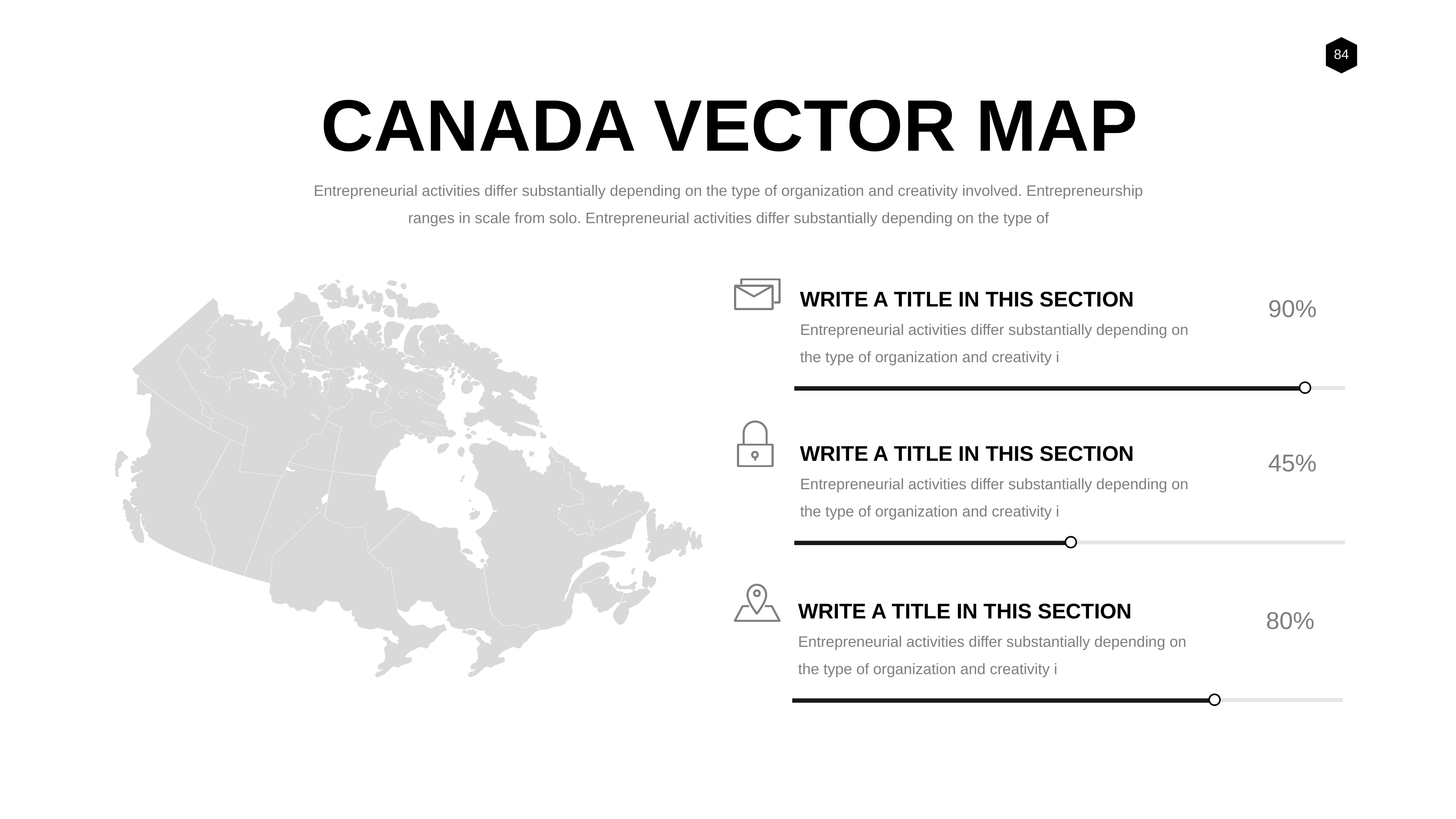

CANADA VECTOR MAP
Entrepreneurial activities differ substantially depending on the type of organization and creativity involved. Entrepreneurship ranges in scale from solo. Entrepreneurial activities differ substantially depending on the type of
WRITE A TITLE IN THIS SECTION
Entrepreneurial activities differ substantially depending on the type of organization and creativity i

90%

WRITE A TITLE IN THIS SECTION
Entrepreneurial activities differ substantially depending on the type of organization and creativity i
45%

WRITE A TITLE IN THIS SECTION
Entrepreneurial activities differ substantially depending on the type of organization and creativity i

80%